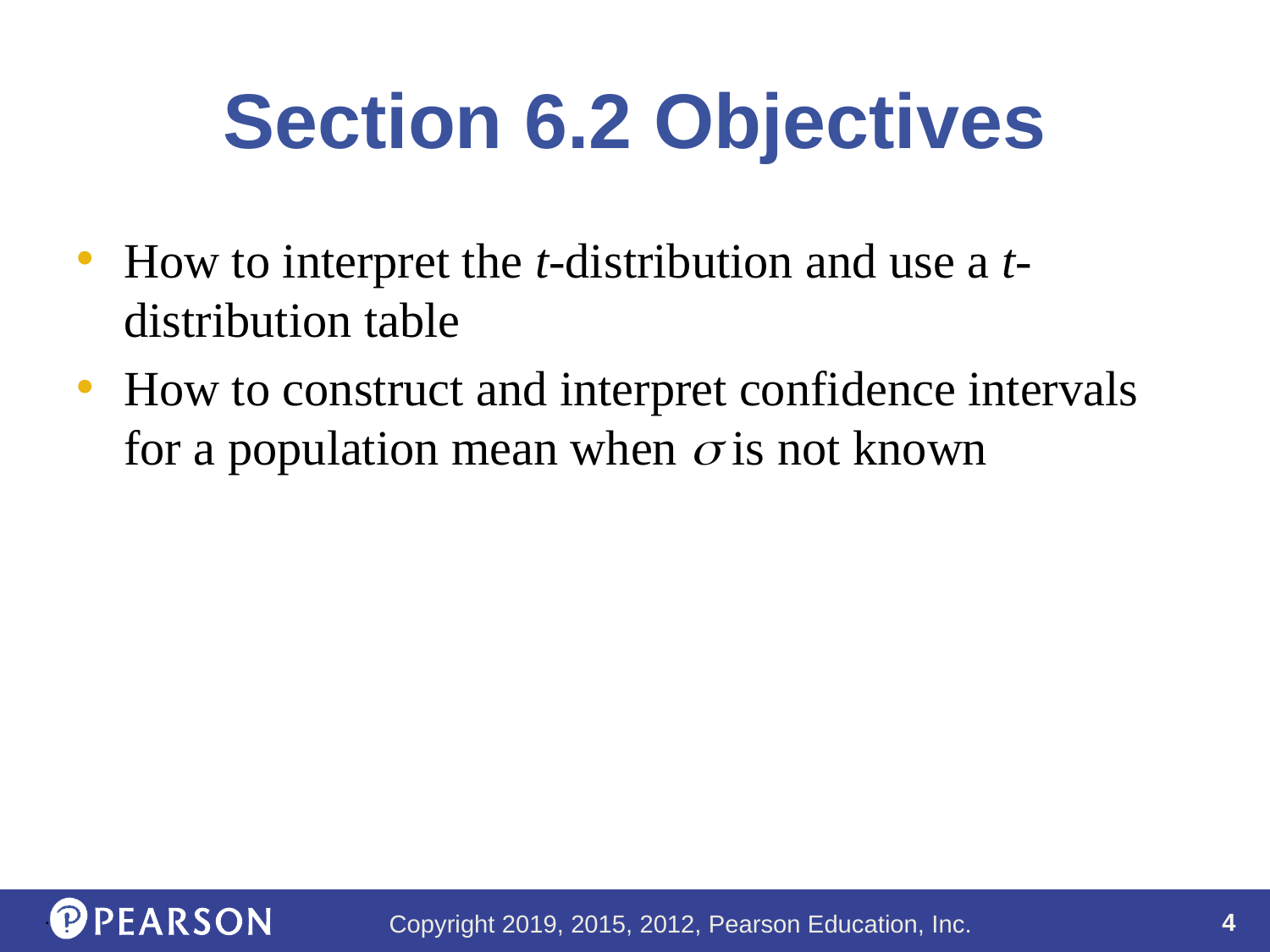

# Section 6.2 Objectives
How to interpret the t-distribution and use a t-distribution table
How to construct and interpret confidence intervals for a population mean when σ is not known
.